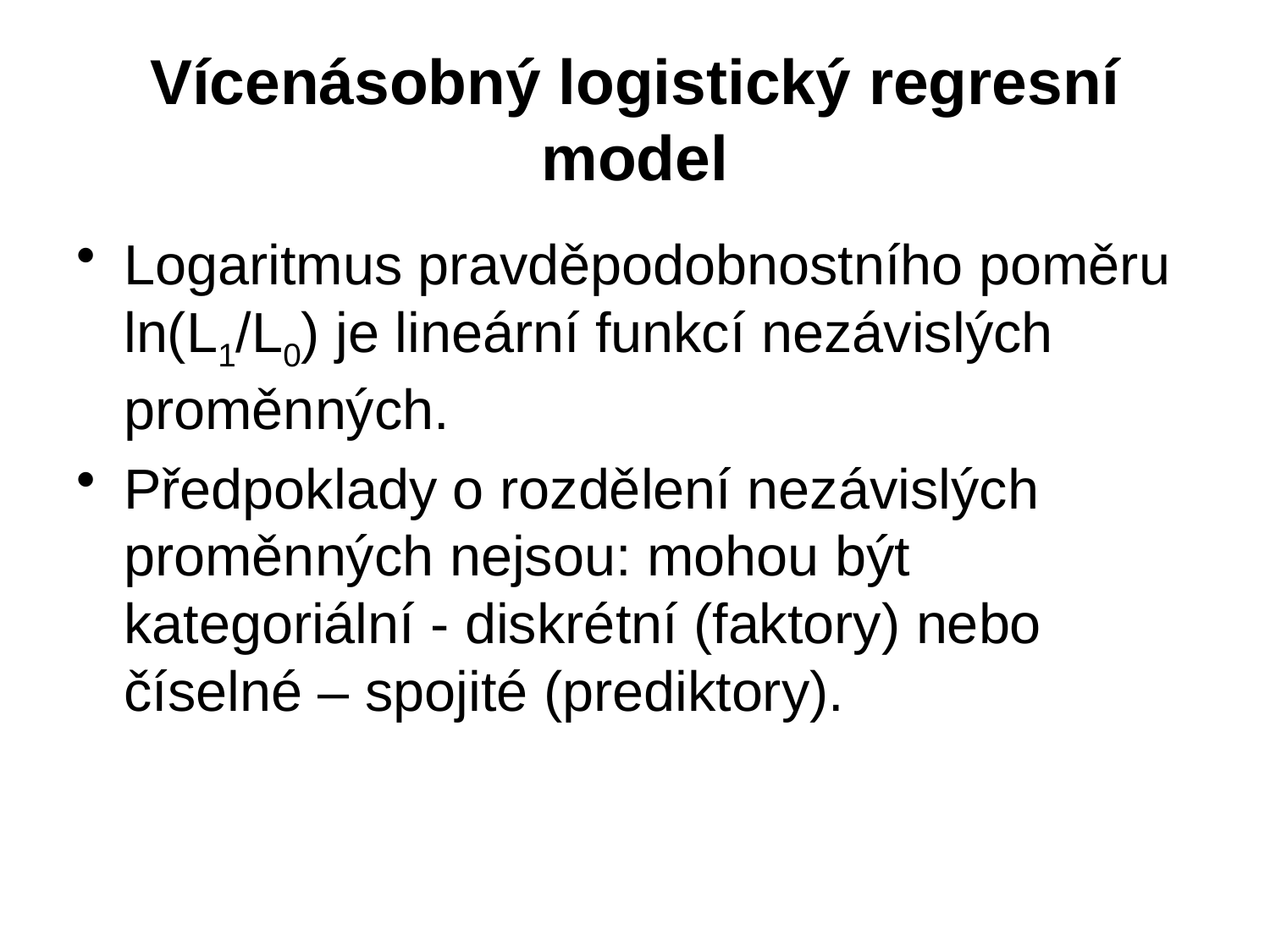

# Vícenásobný logistický regresní model
Logaritmus pravděpodobnostního poměru ln(L1/L0) je lineární funkcí nezávislých proměnných.
Předpoklady o rozdělení nezávislých proměnných nejsou: mohou být kategoriální - diskrétní (faktory) nebo číselné – spojité (prediktory).